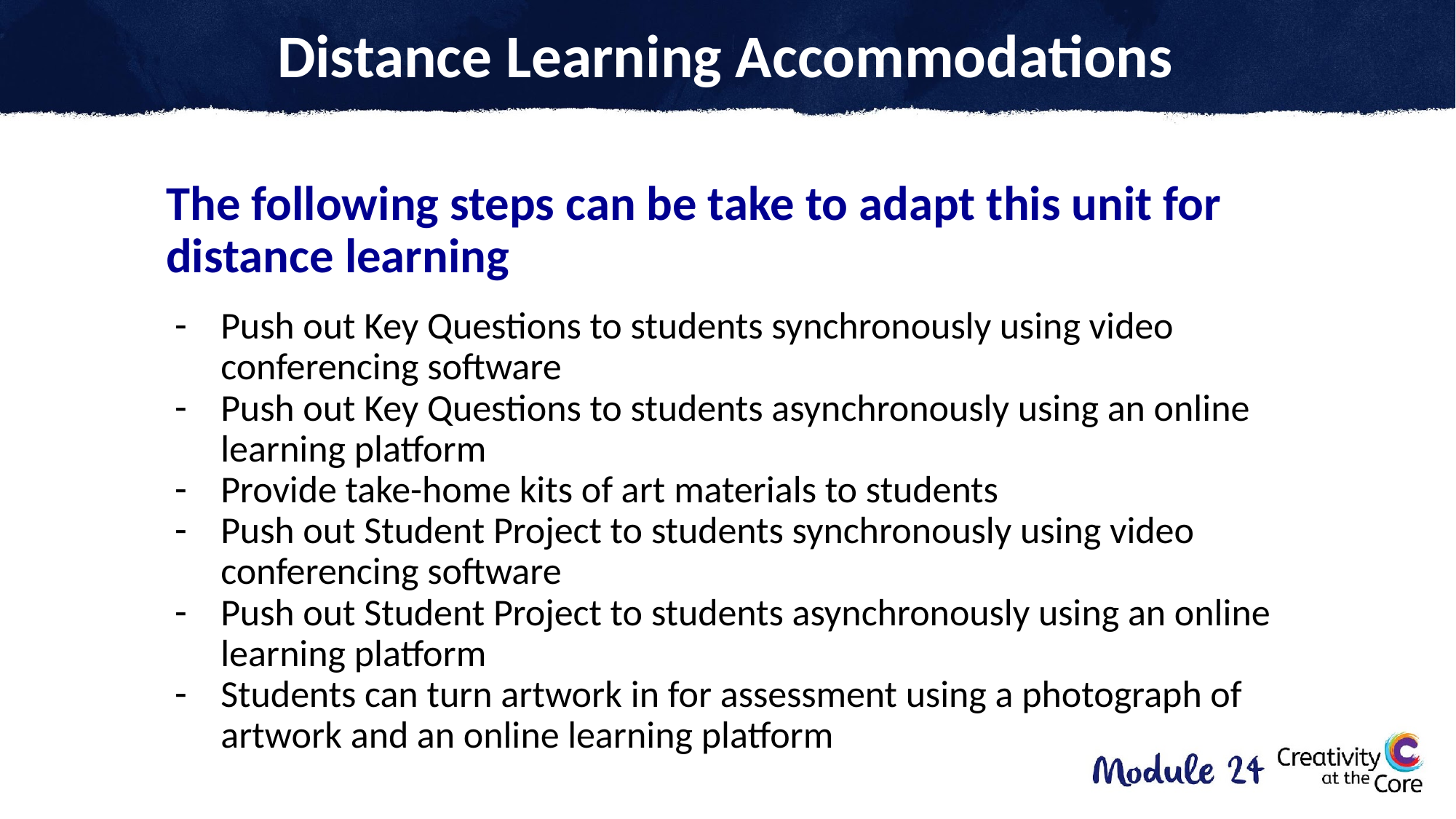

# Distance Learning Accommodations
The following steps can be take to adapt this unit for distance learning
Push out Key Questions to students synchronously using video conferencing software
Push out Key Questions to students asynchronously using an online learning platform
Provide take-home kits of art materials to students
Push out Student Project to students synchronously using video conferencing software
Push out Student Project to students asynchronously using an online learning platform
Students can turn artwork in for assessment using a photograph of artwork and an online learning platform